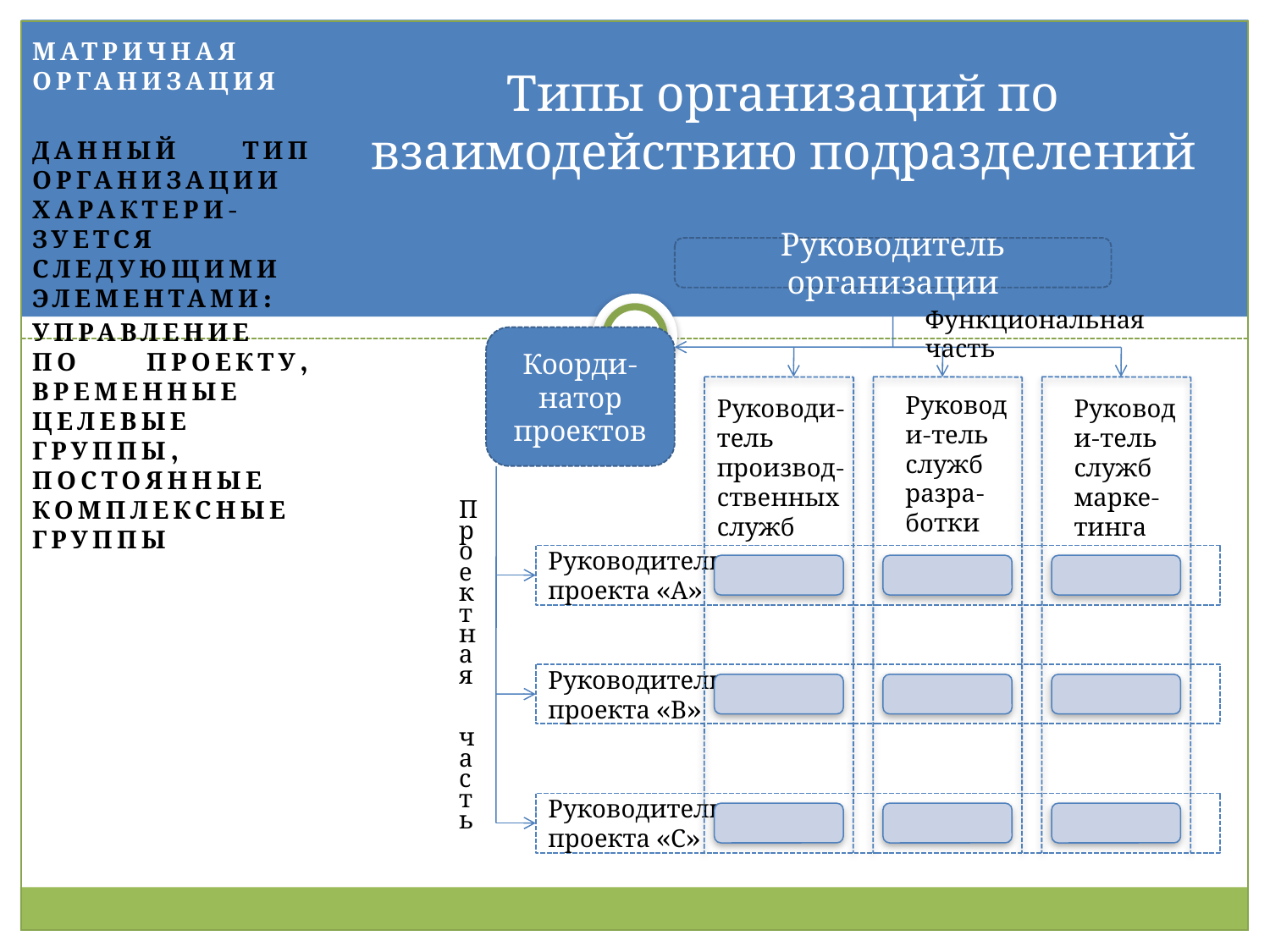

# Типы организаций по взаимодействию подразделений
Матричная организация

Данный тип организации характери-зуется следующими элементами:
управление по проекту, временные целевые группы, постоянные комплексные группы

Руководитель организации
Функциональная часть
Коорди-натор проектов
Руководи-тель служб разра-ботки
Руководи-тель производ-ственных служб
Руководи-тель служб марке-тинга
Проектная

часть
Руководитель
проекта «А»

Руководитель
проекта «В»

Руководитель
проекта «С»